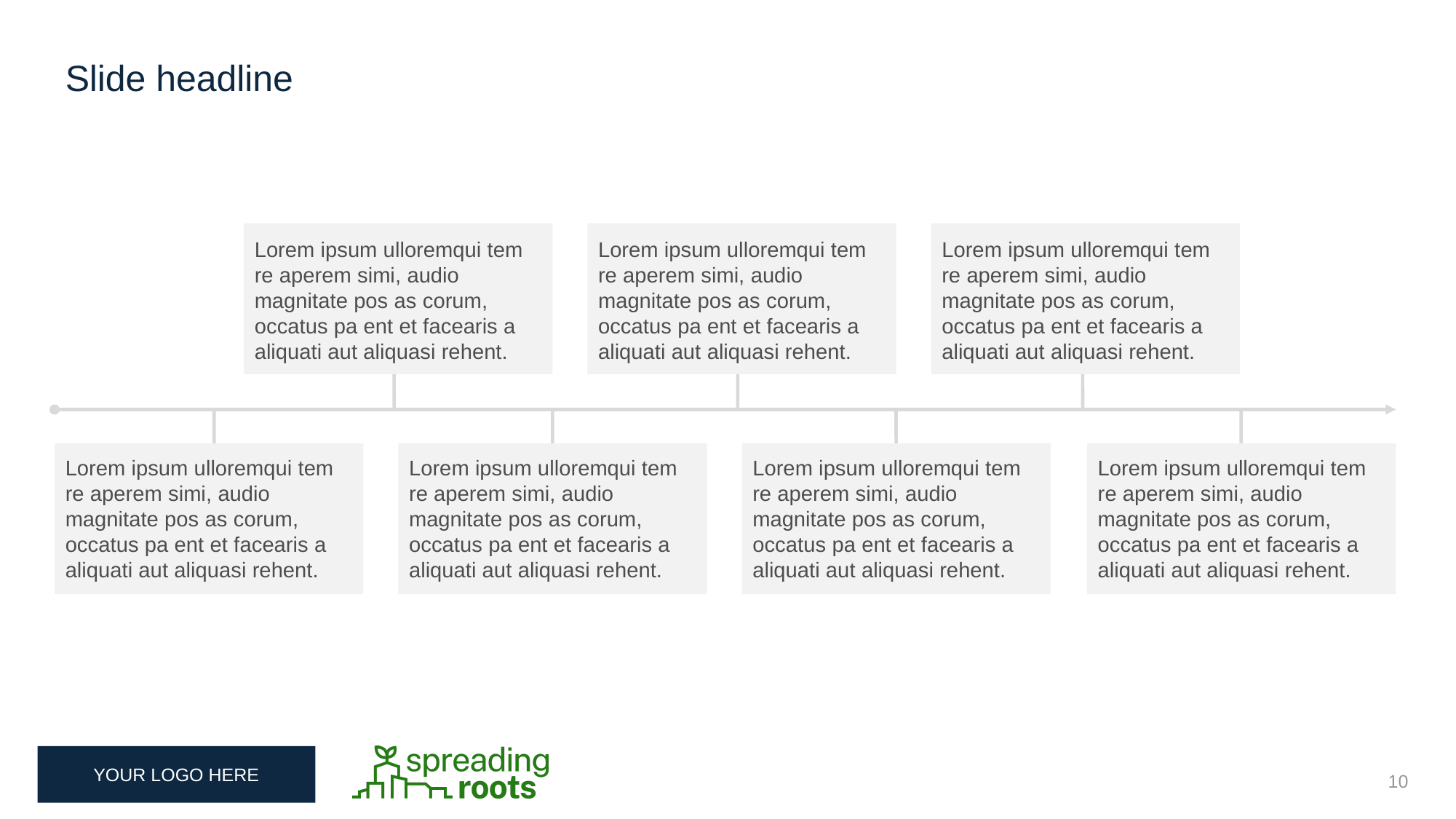

Slide headline
Lorem ipsum ulloremqui tem re aperem simi, audio magnitate pos as corum, occatus pa ent et facearis a aliquati aut aliquasi rehent.
Lorem ipsum ulloremqui tem re aperem simi, audio magnitate pos as corum, occatus pa ent et facearis a aliquati aut aliquasi rehent.
Lorem ipsum ulloremqui tem re aperem simi, audio magnitate pos as corum, occatus pa ent et facearis a aliquati aut aliquasi rehent.
Lorem ipsum ulloremqui tem re aperem simi, audio magnitate pos as corum, occatus pa ent et facearis a aliquati aut aliquasi rehent.
Lorem ipsum ulloremqui tem re aperem simi, audio magnitate pos as corum, occatus pa ent et facearis a aliquati aut aliquasi rehent.
Lorem ipsum ulloremqui tem re aperem simi, audio magnitate pos as corum, occatus pa ent et facearis a aliquati aut aliquasi rehent.
Lorem ipsum ulloremqui tem re aperem simi, audio magnitate pos as corum, occatus pa ent et facearis a aliquati aut aliquasi rehent.

10